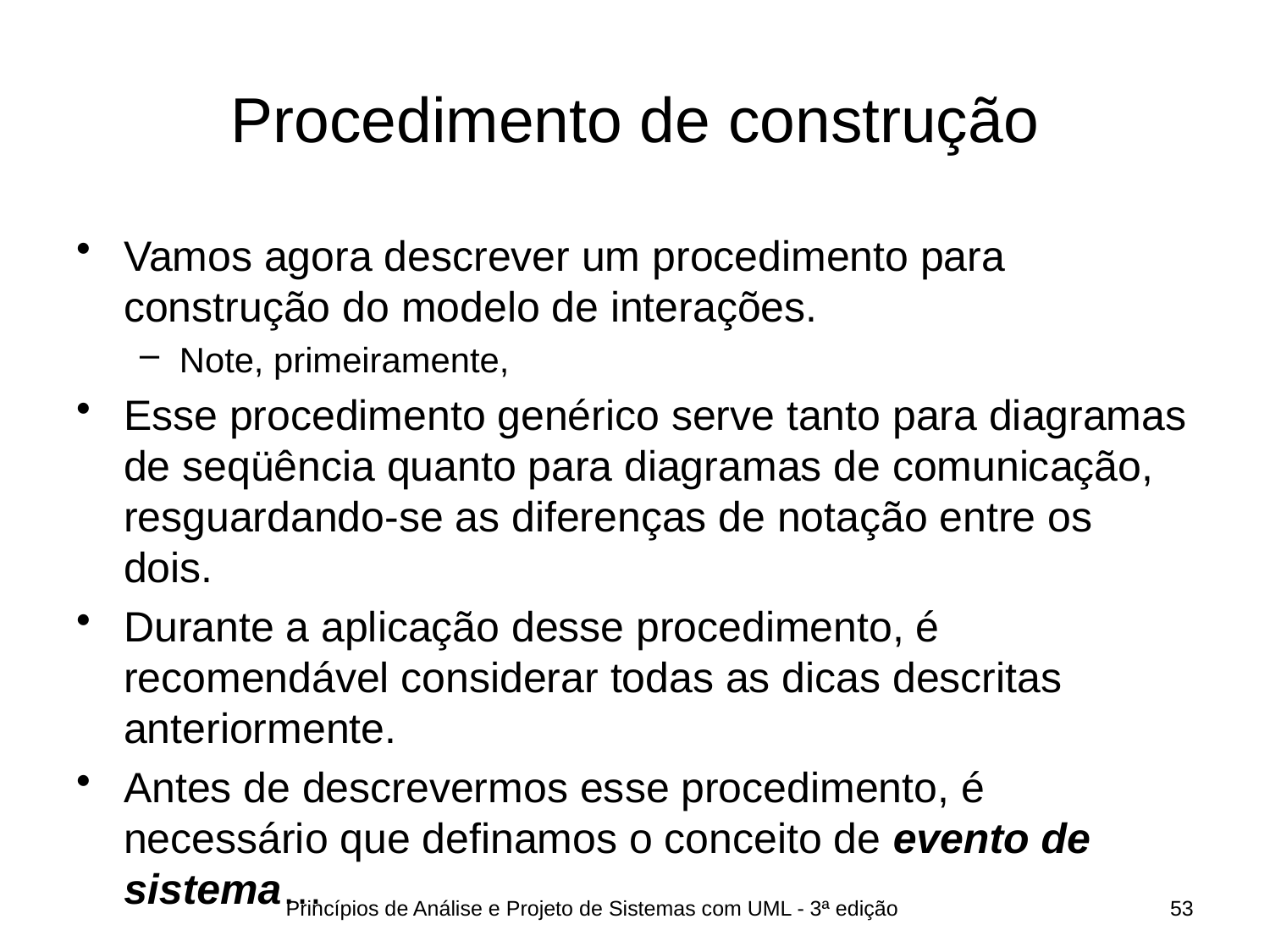

# Procedimento de construção
Vamos agora descrever um procedimento para construção do modelo de interações.
Note, primeiramente,
Esse procedimento genérico serve tanto para diagramas de seqüência quanto para diagramas de comunicação, resguardando-se as diferenças de notação entre os dois.
Durante a aplicação desse procedimento, é recomendável considerar todas as dicas descritas anteriormente.
Antes de descrevermos esse procedimento, é necessário que definamos o conceito de evento de sistema…
Princípios de Análise e Projeto de Sistemas com UML - 3ª edição
53